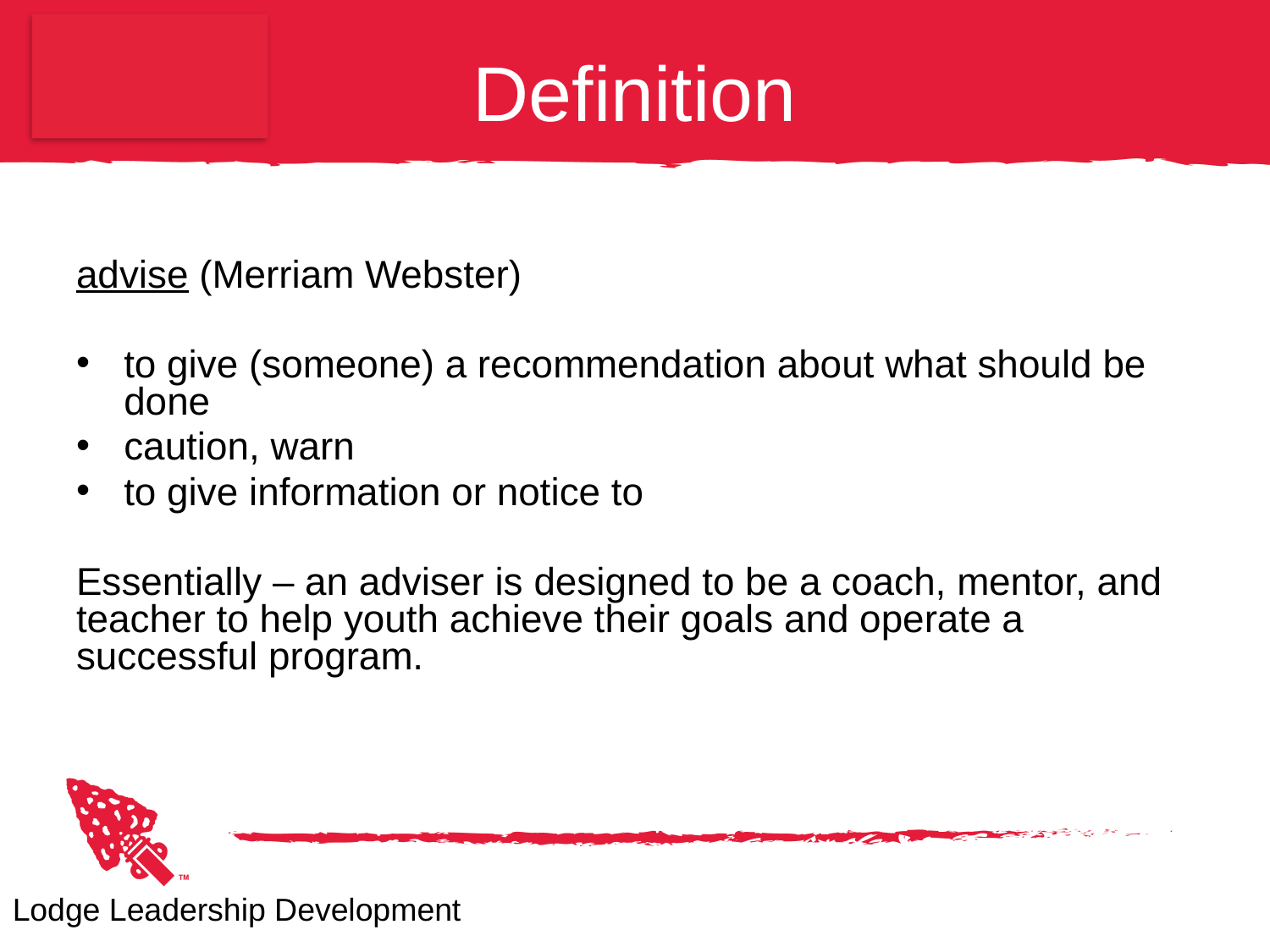

# Definition
advise (Merriam Webster)

to give (someone) a recommendation about what should be done
caution, warn
to give information or notice to

Essentially – an adviser is designed to be a coach, mentor, and teacher to help youth achieve their goals and operate a successful program.

Lodge Leadership Development